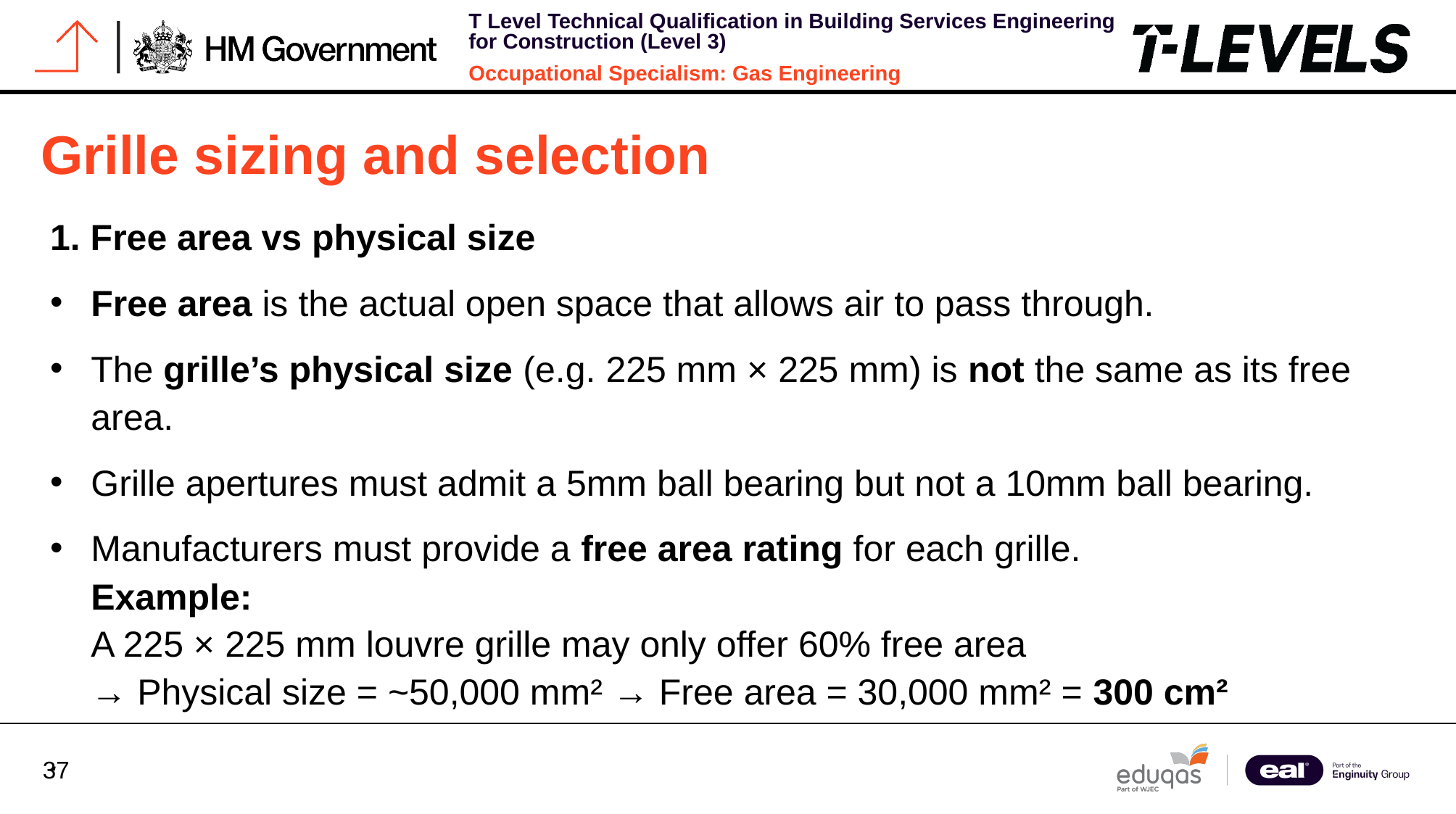

# Grille sizing and selection
1. Free area vs physical size
Free area is the actual open space that allows air to pass through.
The grille’s physical size (e.g. 225 mm × 225 mm) is not the same as its free area.
Grille apertures must admit a 5mm ball bearing but not a 10mm ball bearing.
Manufacturers must provide a free area rating for each grille.
Example:
A 225 × 225 mm louvre grille may only offer 60% free area
→ Physical size = ~50,000 mm² → Free area = 30,000 mm² = 300 cm²
.